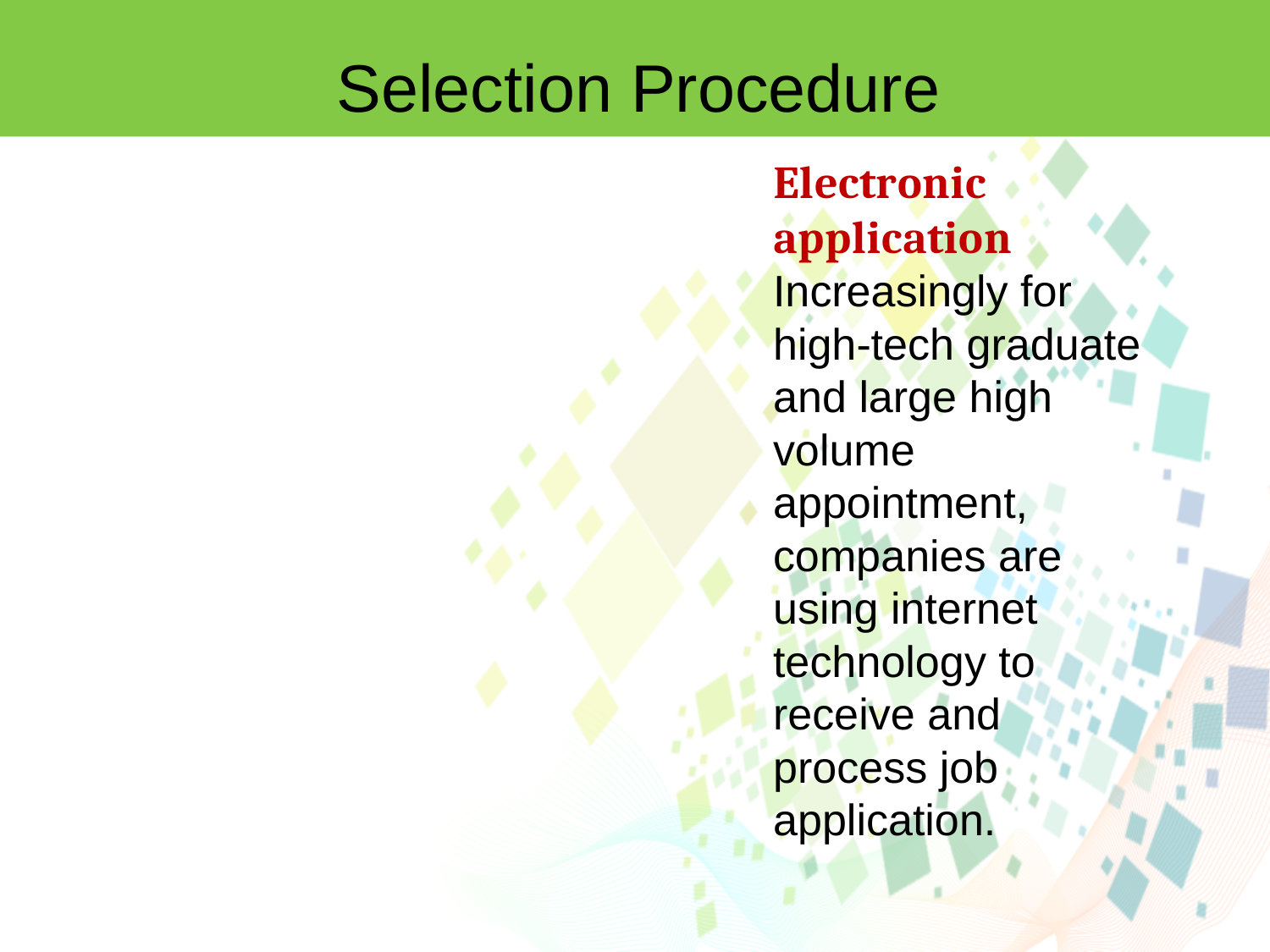

Selection Procedure
Electronic application
Increasingly for high-tech graduate and large high volume appointment, companies are using internet technology to receive and process job application.